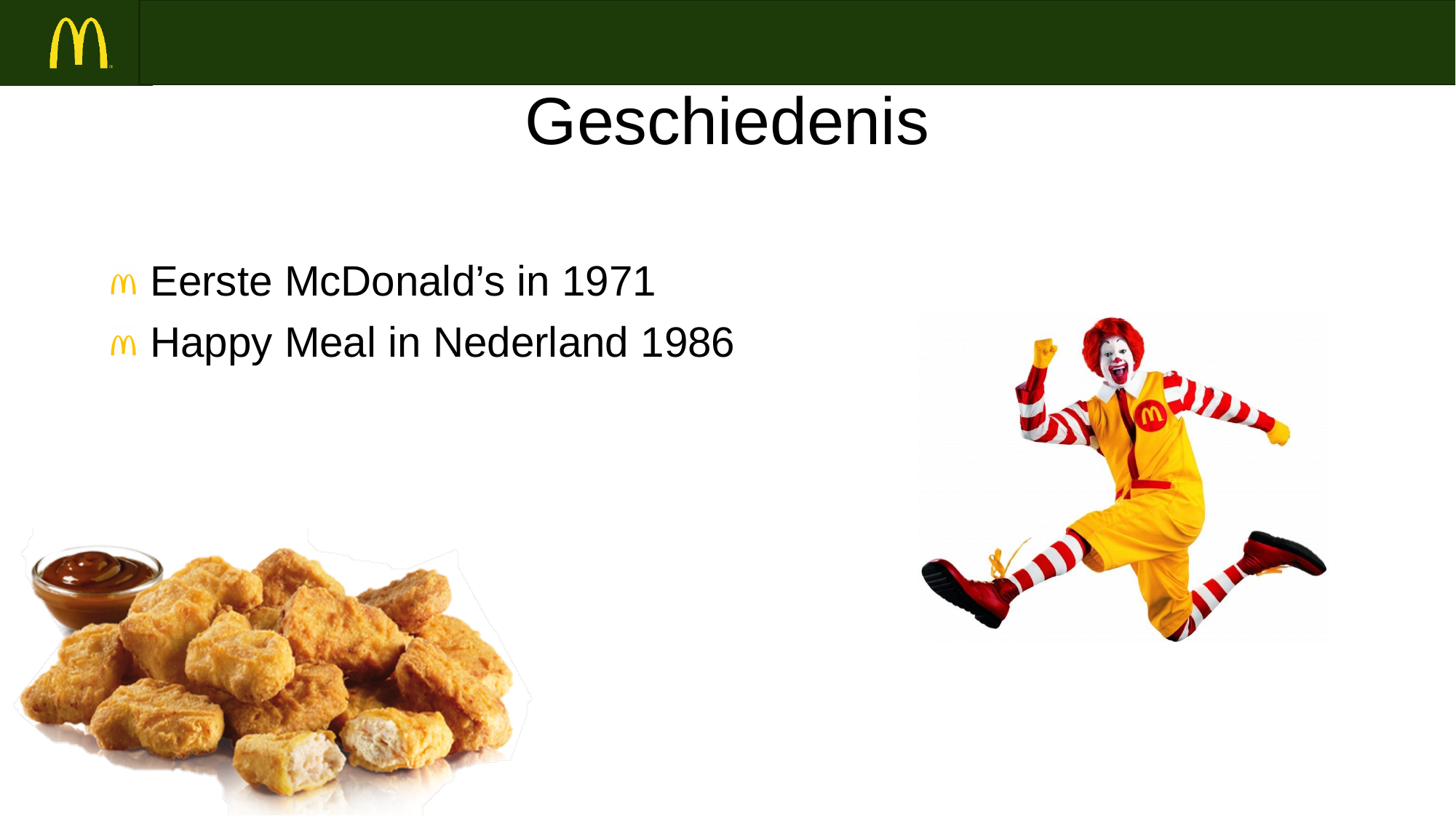

# Geschiedenis
 Eerste McDonald’s in 1971
 Happy Meal in Nederland 1986